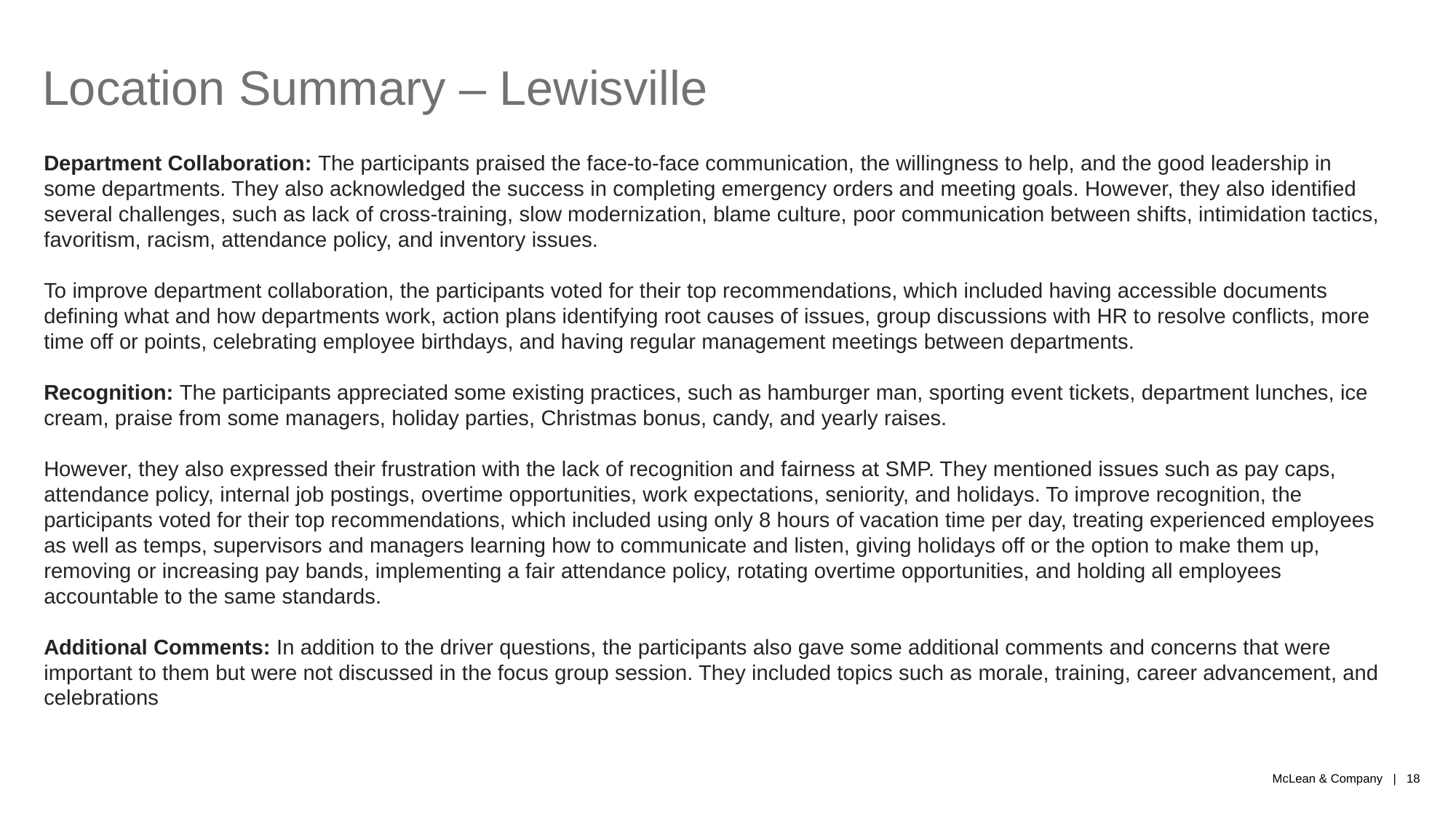

# Location Summary – Lewisville
Department Collaboration: The participants praised the face-to-face communication, the willingness to help, and the good leadership in some departments. They also acknowledged the success in completing emergency orders and meeting goals. However, they also identified several challenges, such as lack of cross-training, slow modernization, blame culture, poor communication between shifts, intimidation tactics, favoritism, racism, attendance policy, and inventory issues.

To improve department collaboration, the participants voted for their top recommendations, which included having accessible documents defining what and how departments work, action plans identifying root causes of issues, group discussions with HR to resolve conflicts, more time off or points, celebrating employee birthdays, and having regular management meetings between departments.

Recognition: The participants appreciated some existing practices, such as hamburger man, sporting event tickets, department lunches, ice cream, praise from some managers, holiday parties, Christmas bonus, candy, and yearly raises.

However, they also expressed their frustration with the lack of recognition and fairness at SMP. They mentioned issues such as pay caps, attendance policy, internal job postings, overtime opportunities, work expectations, seniority, and holidays. To improve recognition, the participants voted for their top recommendations, which included using only 8 hours of vacation time per day, treating experienced employees as well as temps, supervisors and managers learning how to communicate and listen, giving holidays off or the option to make them up, removing or increasing pay bands, implementing a fair attendance policy, rotating overtime opportunities, and holding all employees accountable to the same standards.

Additional Comments: In addition to the driver questions, the participants also gave some additional comments and concerns that were important to them but were not discussed in the focus group session. They included topics such as morale, training, career advancement, and celebrations